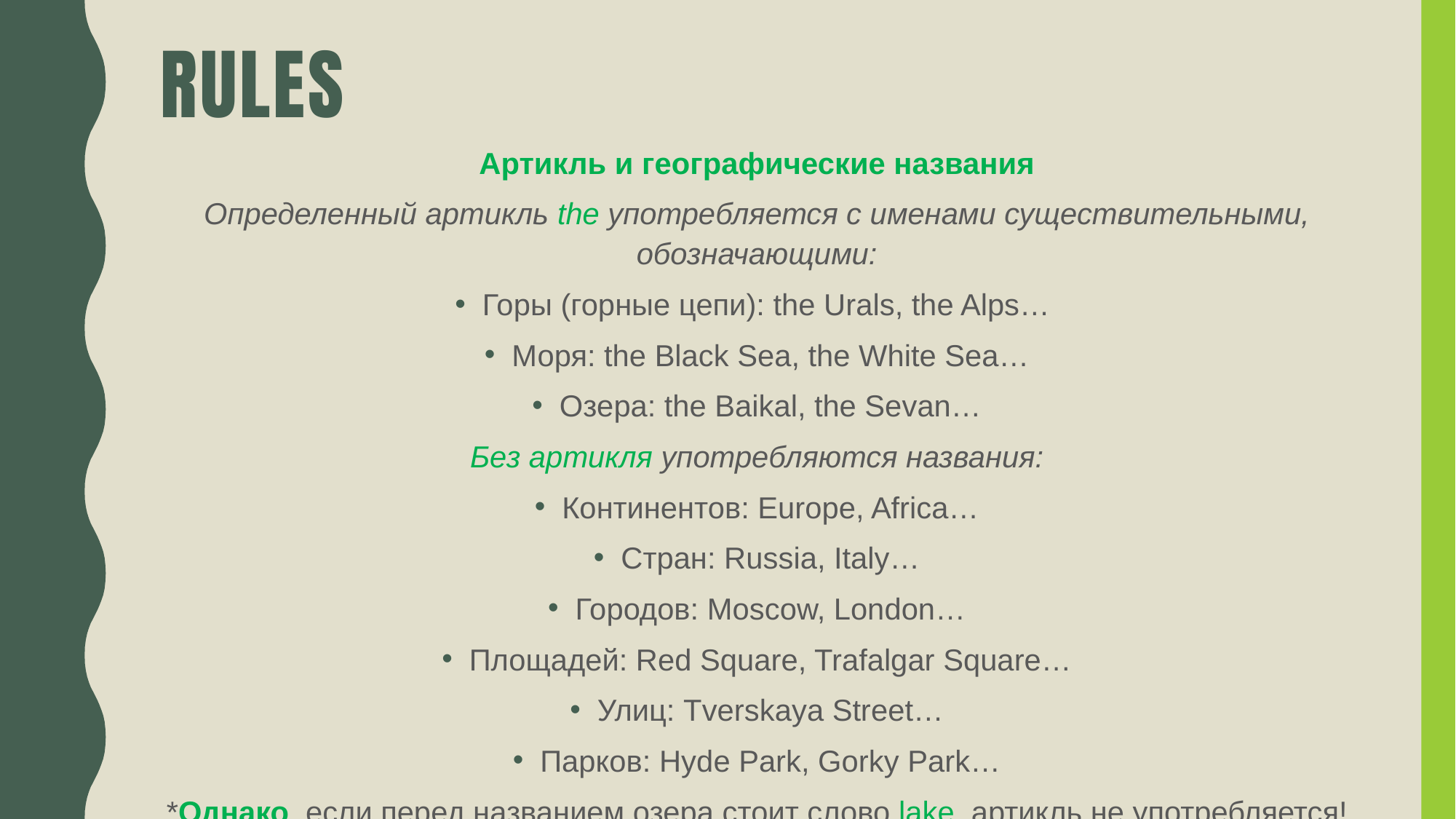

# Rules
Артикль и географические названия
Определенный артикль the употребляется с именами существительными, обозначающими:
Горы (горные цепи): the Urals, the Alps…
Моря: the Black Sea, the White Sea…
Озера: the Baikal, the Sevan…
Без артикля употребляются названия:
Континентов: Europe, Africa…
Стран: Russia, Italy…
Городов: Moscow, London…
Площадей: Red Square, Trafalgar Square…
Улиц: Tverskaya Street…
Парков: Hyde Park, Gorky Park…
*Однако, если перед названием озера стоит слово lake, артикль не употребляется!